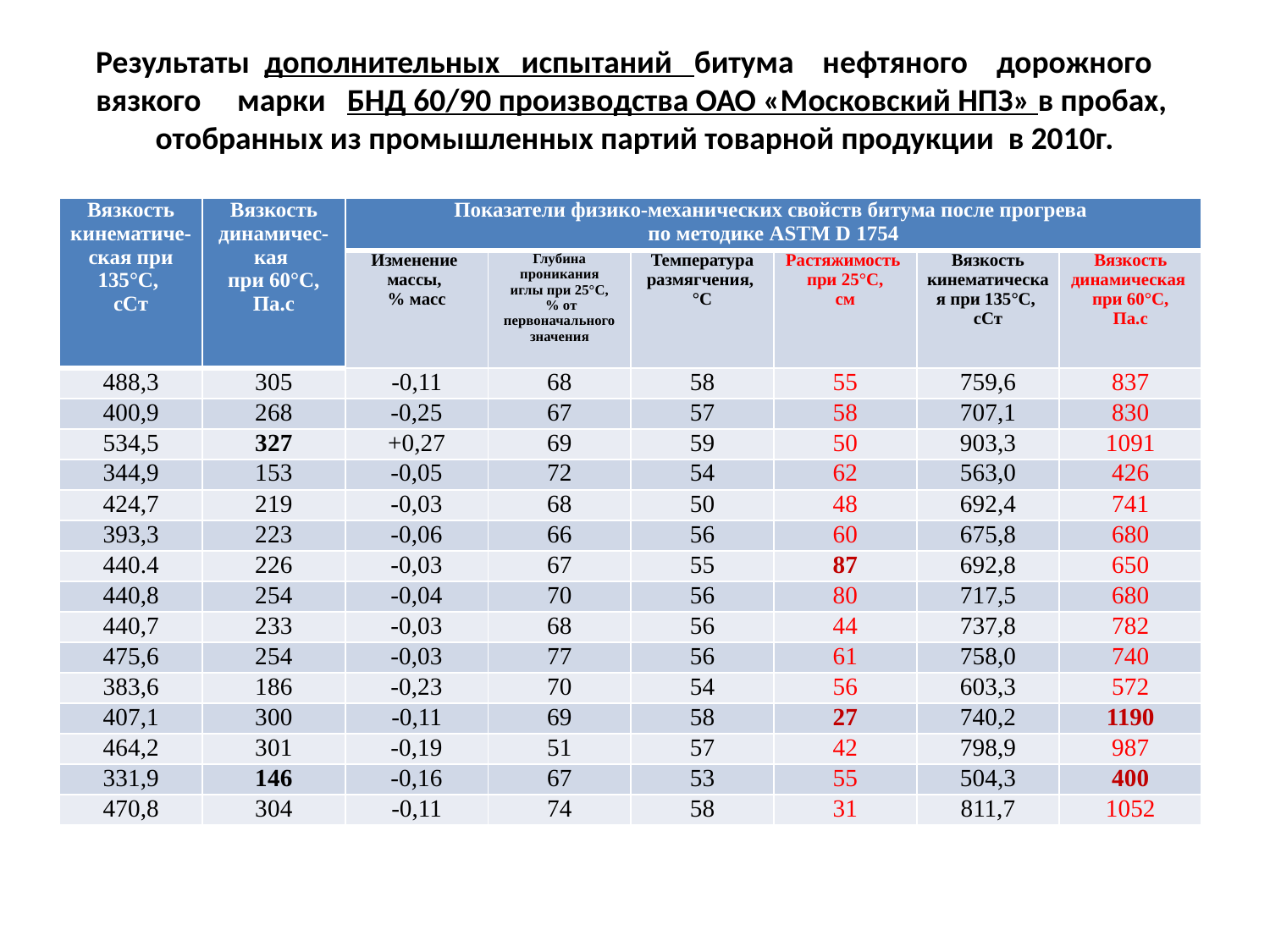

# Результаты  дополнительных   испытаний   битума    нефтяного    дорожного    вязкого     марки   БНД 60/90 производства ОАО «Московский НПЗ» в пробах, отобранных из промышленных партий товарной продукции  в 2010г.
| Вязкость кинематиче-ская при 135°С, сСт | Вязкость динамичес-кая при 60°С, Па.с | Показатели физико-механических свойств битума после прогрева по методике ASTM D 1754 |  |  |  |  |  |
| --- | --- | --- | --- | --- | --- | --- | --- |
|  |  | Изменение массы, % масс | Глубина проникания иглы при 25°С, % от первоначального значения | Температура размягчения, °С | Растяжимость при 25°С, см | Вязкость кинематическая при 135°С, сСт | Вязкость динамическая при 60°С, Па.с |
| 488,3 | 305 | -0,11 | 68 | 58 | 55 | 759,6 | 837 |
| 400,9 | 268 | -0,25 | 67 | 57 | 58 | 707,1 | 830 |
| 534,5 | 327 | +0,27 | 69 | 59 | 50 | 903,3 | 1091 |
| 344,9 | 153 | -0,05 | 72 | 54 | 62 | 563,0 | 426 |
| 424,7 | 219 | -0,03 | 68 | 50 | 48 | 692,4 | 741 |
| 393,3 | 223 | -0,06 | 66 | 56 | 60 | 675,8 | 680 |
| 440.4 | 226 | -0,03 | 67 | 55 | 87 | 692,8 | 650 |
| 440,8 | 254 | -0,04 | 70 | 56 | 80 | 717,5 | 680 |
| 440,7 | 233 | -0,03 | 68 | 56 | 44 | 737,8 | 782 |
| 475,6 | 254 | -0,03 | 77 | 56 | 61 | 758,0 | 740 |
| 383,6 | 186 | -0,23 | 70 | 54 | 56 | 603,3 | 572 |
| 407,1 | 300 | -0,11 | 69 | 58 | 27 | 740,2 | 1190 |
| 464,2 | 301 | -0,19 | 51 | 57 | 42 | 798,9 | 987 |
| 331,9 | 146 | -0,16 | 67 | 53 | 55 | 504,3 | 400 |
| 470,8 | 304 | -0,11 | 74 | 58 | 31 | 811,7 | 1052 |